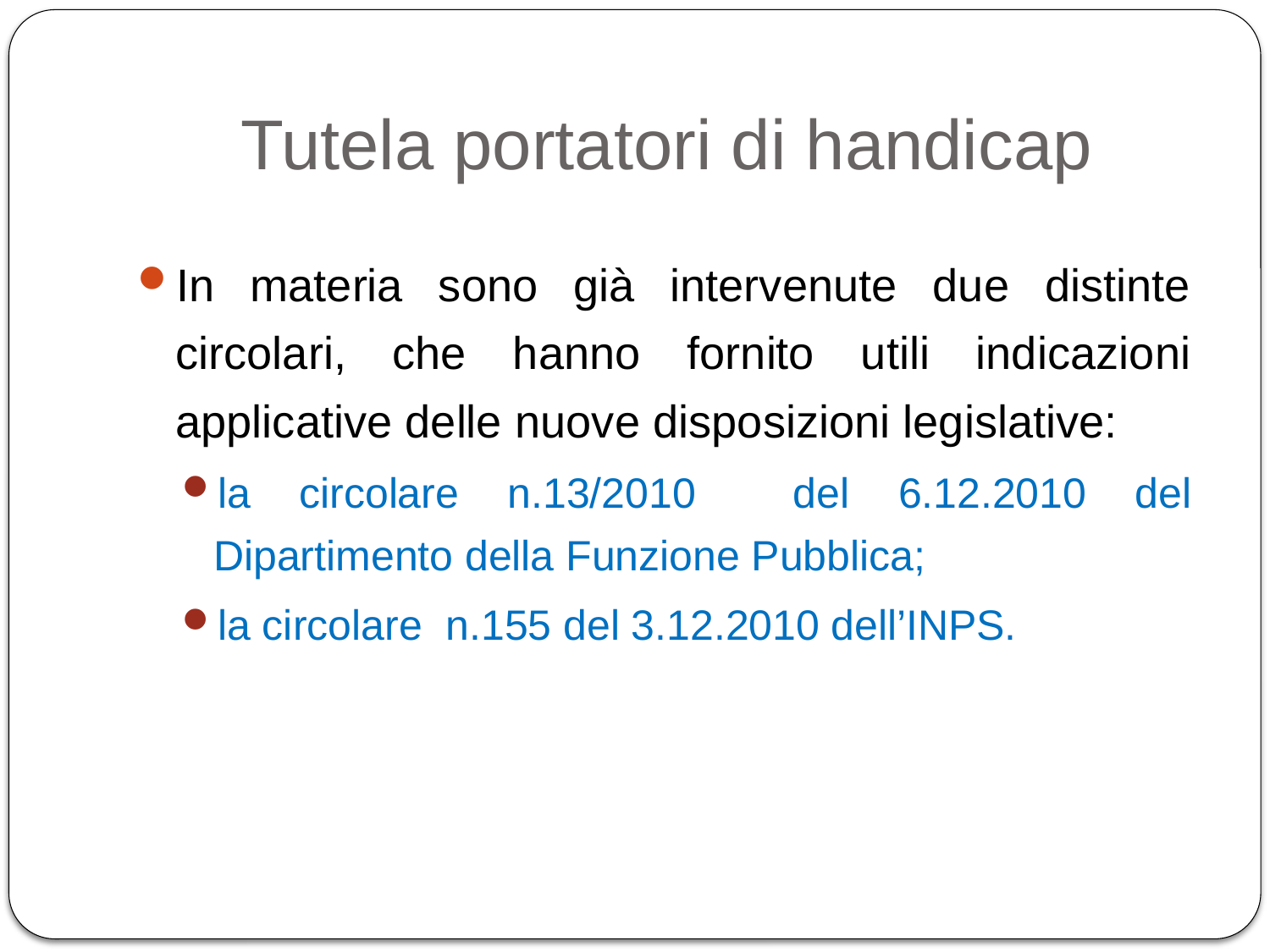

# Tutela portatori di handicap
In materia sono già intervenute due distinte circolari, che hanno fornito utili indicazioni applicative delle nuove disposizioni legislative:
la circolare n.13/2010  del 6.12.2010 del Dipartimento della Funzione Pubblica;
la circolare  n.155 del 3.12.2010 dell’INPS.